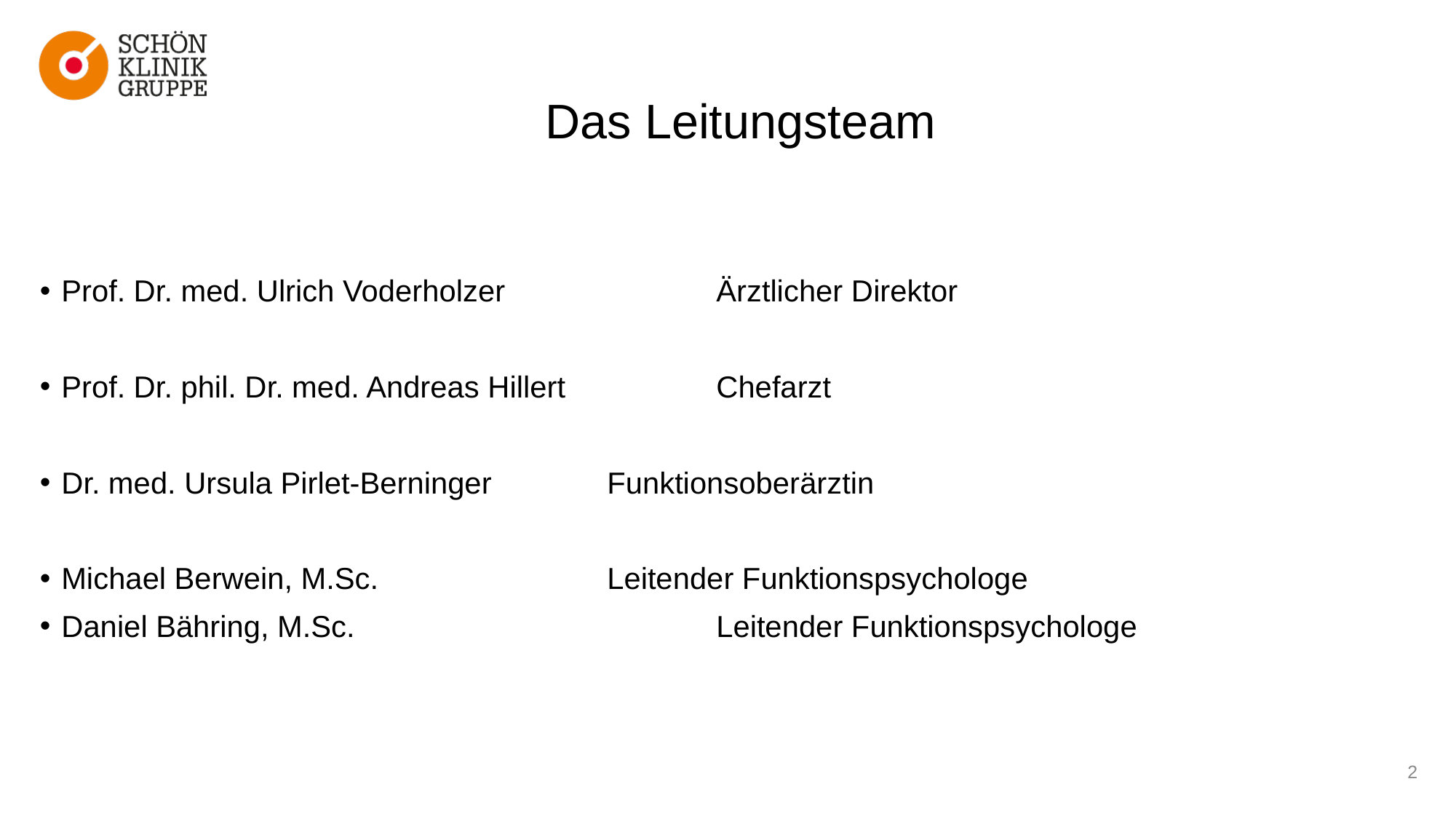

# Das Leitungsteam

Prof. Dr. med. Ulrich Voderholzer		Ärztlicher Direktor

Prof. Dr. phil. Dr. med. Andreas Hillert		Chefarzt

Dr. med. Ursula Pirlet-Berninger		Funktionsoberärztin

Michael Berwein, M.Sc.			Leitender Funktionspsychologe
Daniel Bähring, M.Sc.				Leitender Funktionspsychologe
2